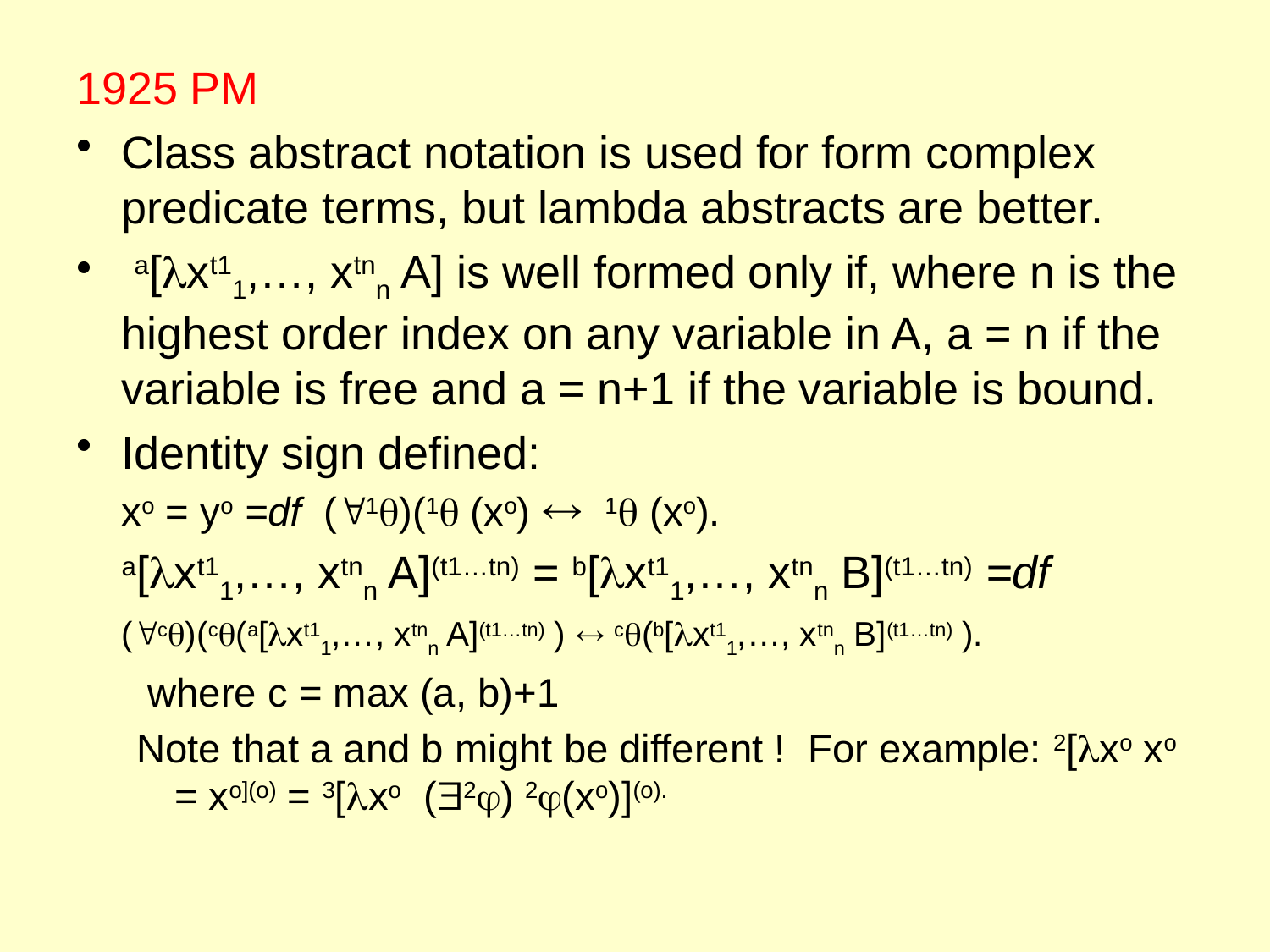

1925 PM
Class abstract notation is used for form complex predicate terms, but lambda abstracts are better.
 a[λxt11,…, xtnn A] is well formed only if, where n is the highest order index on any variable in A, a = n if the variable is free and a = n+1 if the variable is bound.
Identity sign defined:
	xo = yo =df  (∀1θ)(1θ (xo) ↔  1θ (xo).
	a[λxt11,…, xtnn A](t1…tn) = b[λxt11,…, xtnn B](t1…tn) =df
		(∀cθ)(cθ(a[λxt11,…, xtnn A](t1…tn) ) ↔ cθ(b[λxt11,…, xtnn B](t1…tn) ).
 where c = max (a, b)+1
Note that a and b might be different !  For example: 2[λxo xo = xo](o) = 3[λxo  (∃2ϕ) 2ϕ(xo)](o).